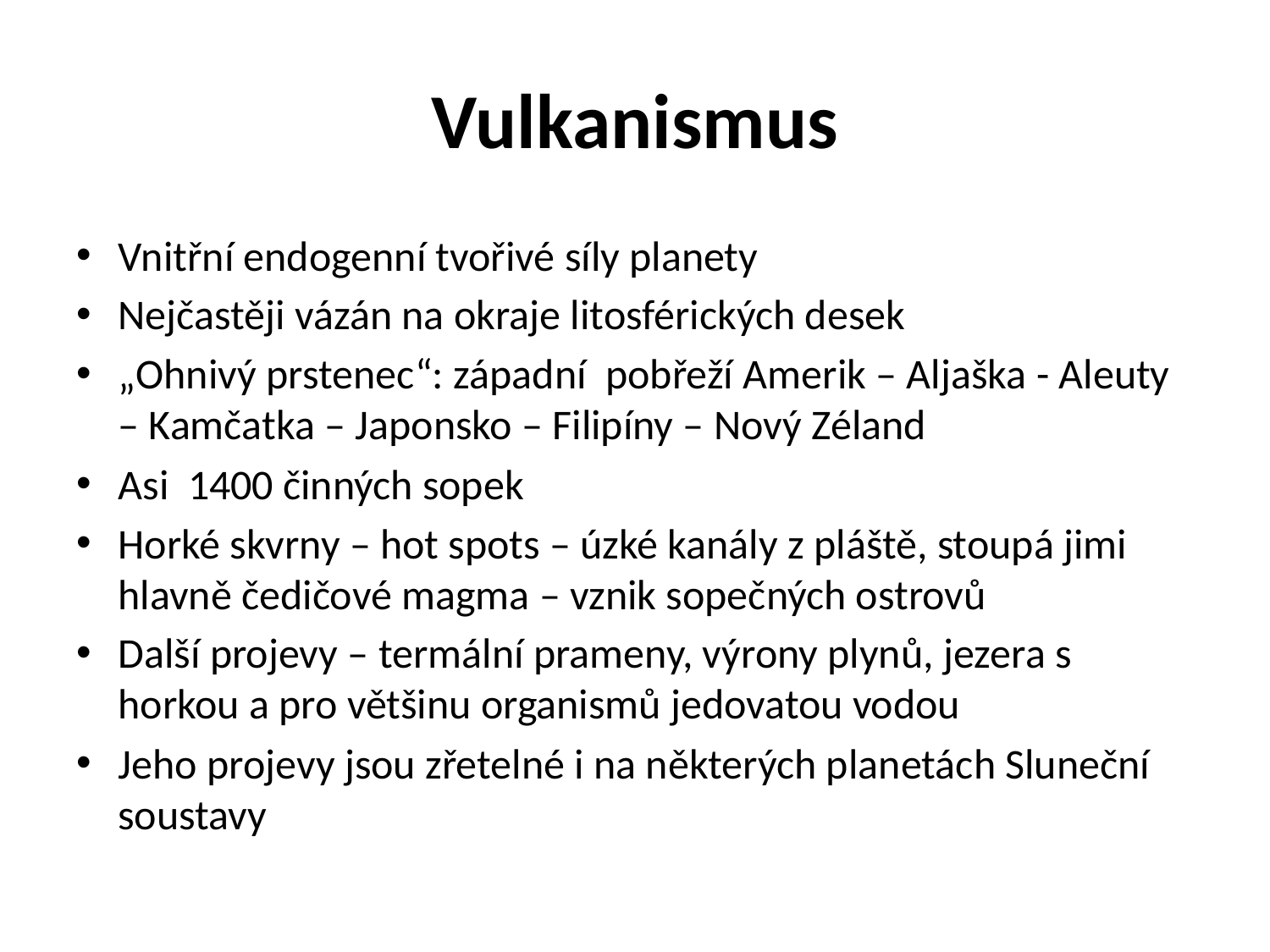

# Vulkanismus
Vnitřní endogenní tvořivé síly planety
Nejčastěji vázán na okraje litosférických desek
„Ohnivý prstenec“: západní  pobřeží Amerik – Aljaška - Aleuty – Kamčatka – Japonsko – Filipíny – Nový Zéland
Asi  1400 činných sopek
Horké skvrny – hot spots – úzké kanály z pláště, stoupá jimi hlavně čedičové magma – vznik sopečných ostrovů
Další projevy – termální prameny, výrony plynů, jezera s horkou a pro většinu organismů jedovatou vodou
Jeho projevy jsou zřetelné i na některých planetách Sluneční soustavy